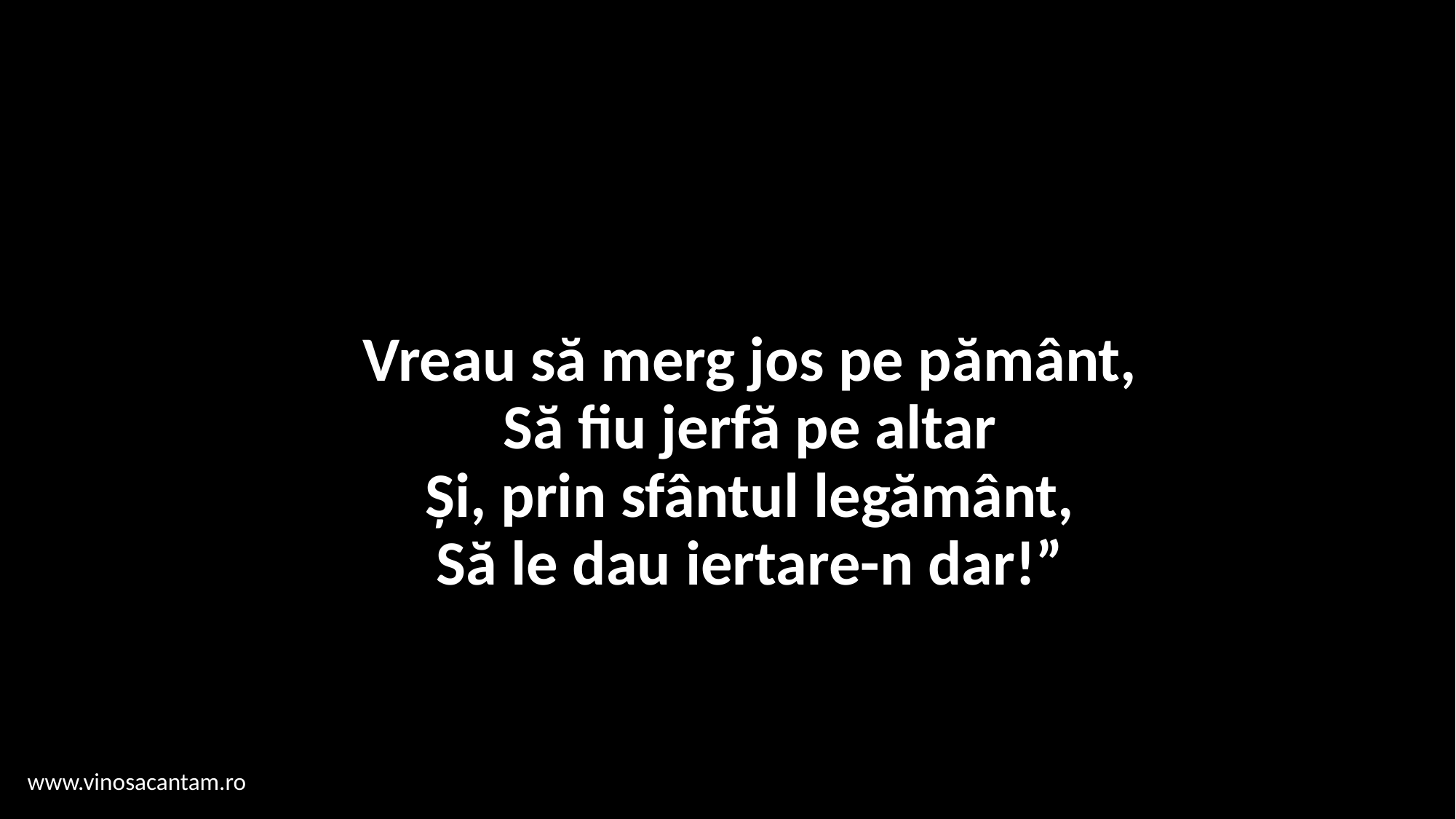

# Vreau să merg jos pe pământ, Să fiu jerfă pe altar Și, prin sfântul legământ, Să le dau iertare-n dar!”
www.vinosacantam.ro